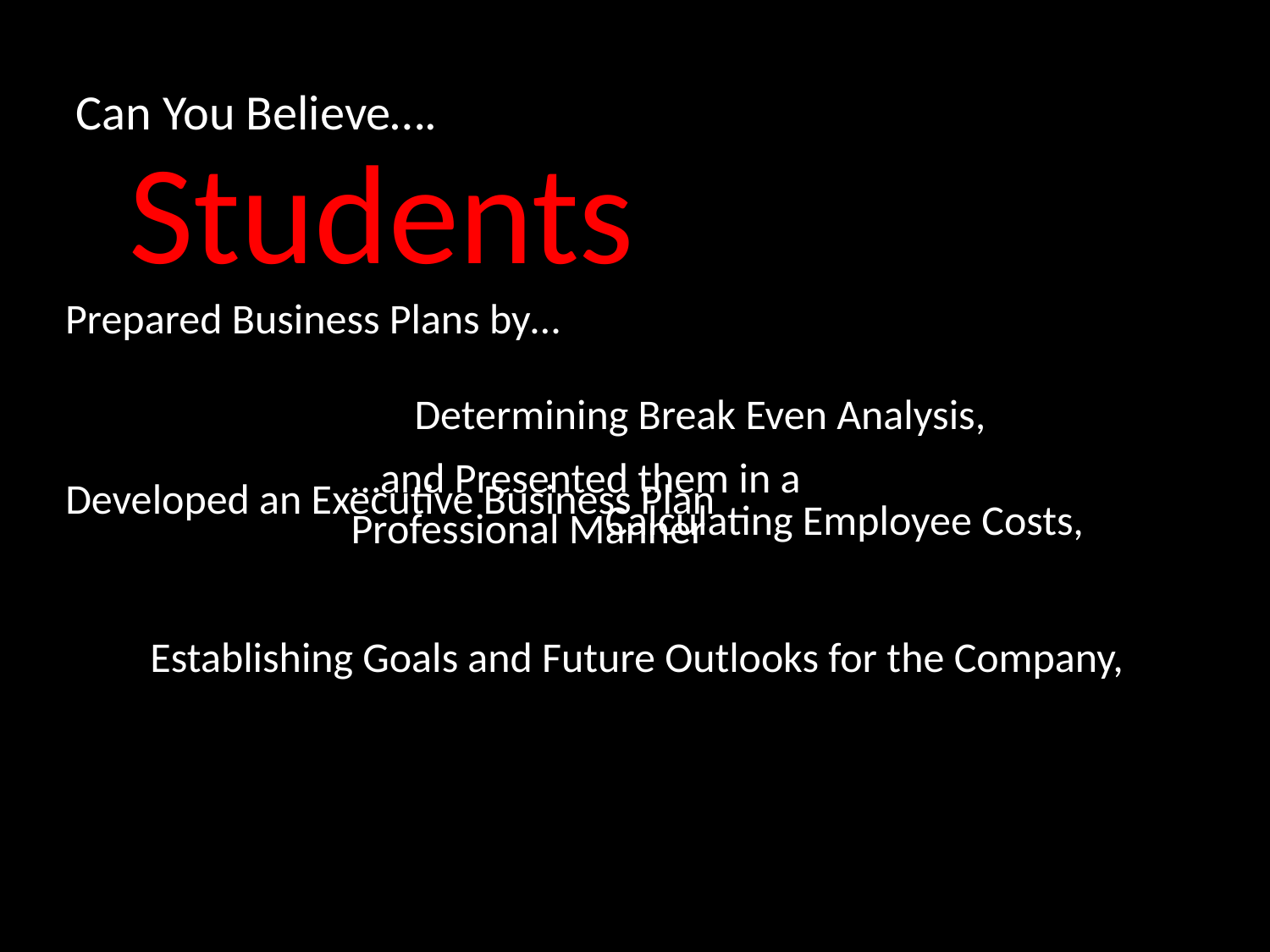

Can You Believe….
Students
Prepared Business Plans by…
Determining Break Even Analysis,
…and Presented them in a Professional Manner
Developed an Executive Business Plan
Calculating Employee Costs,
Establishing Goals and Future Outlooks for the Company,